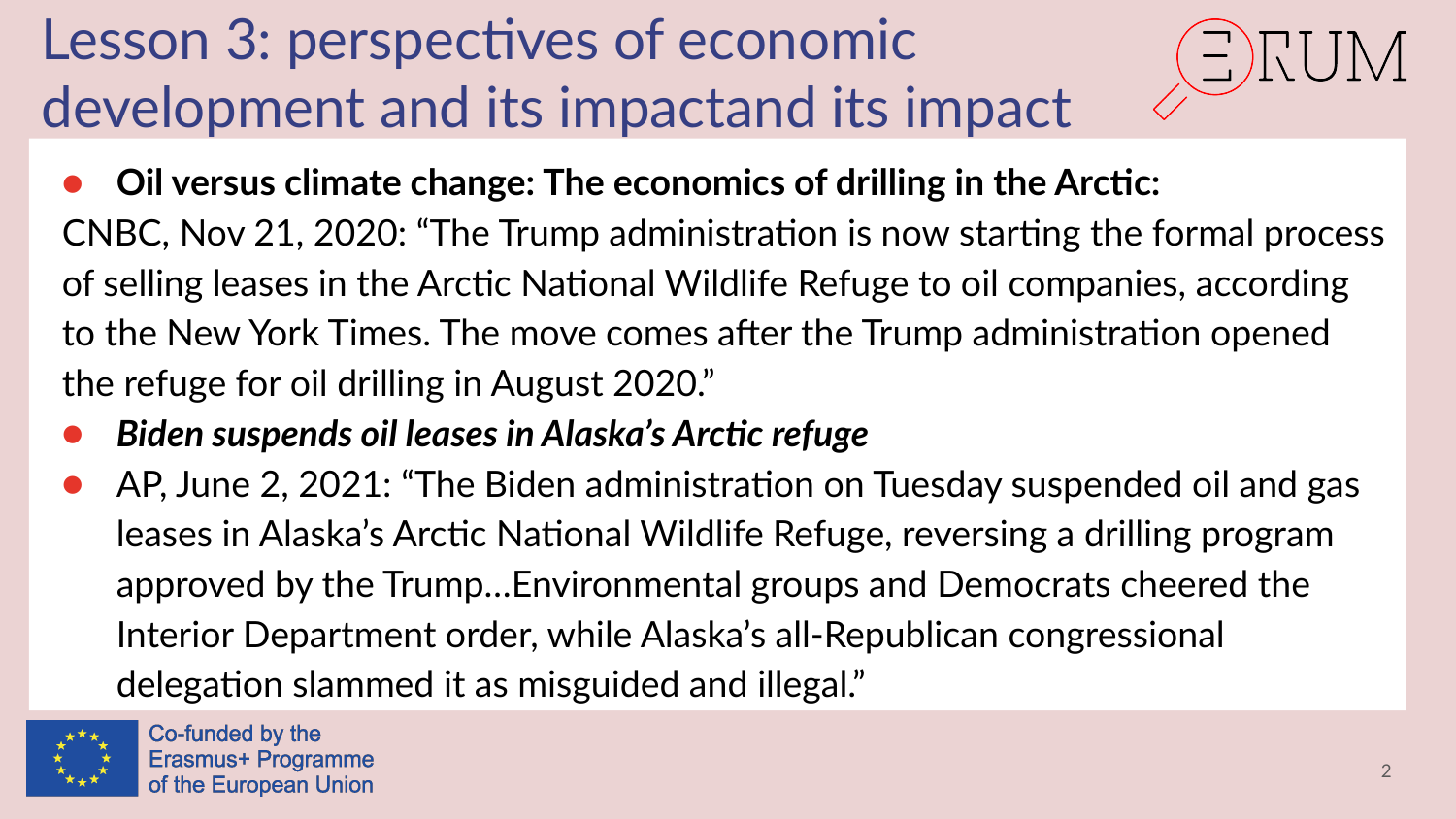

# Lesson 3: perspectives of economic development and its impactand its impact
Oil versus climate change: The economics of drilling in the Arctic:
CNBC, Nov 21, 2020: “The Trump administration is now starting the formal process of selling leases in the Arctic National Wildlife Refuge to oil companies, according to the New York Times. The move comes after the Trump administration opened the refuge for oil drilling in August 2020.”
Biden suspends oil leases in Alaska’s Arctic refuge
AP, June 2, 2021: “The Biden administration on Tuesday suspended oil and gas leases in Alaska’s Arctic National Wildlife Refuge, reversing a drilling program approved by the Trump…Environmental groups and Democrats cheered the Interior Department order, while Alaska’s all-Republican congressional delegation slammed it as misguided and illegal.”

2